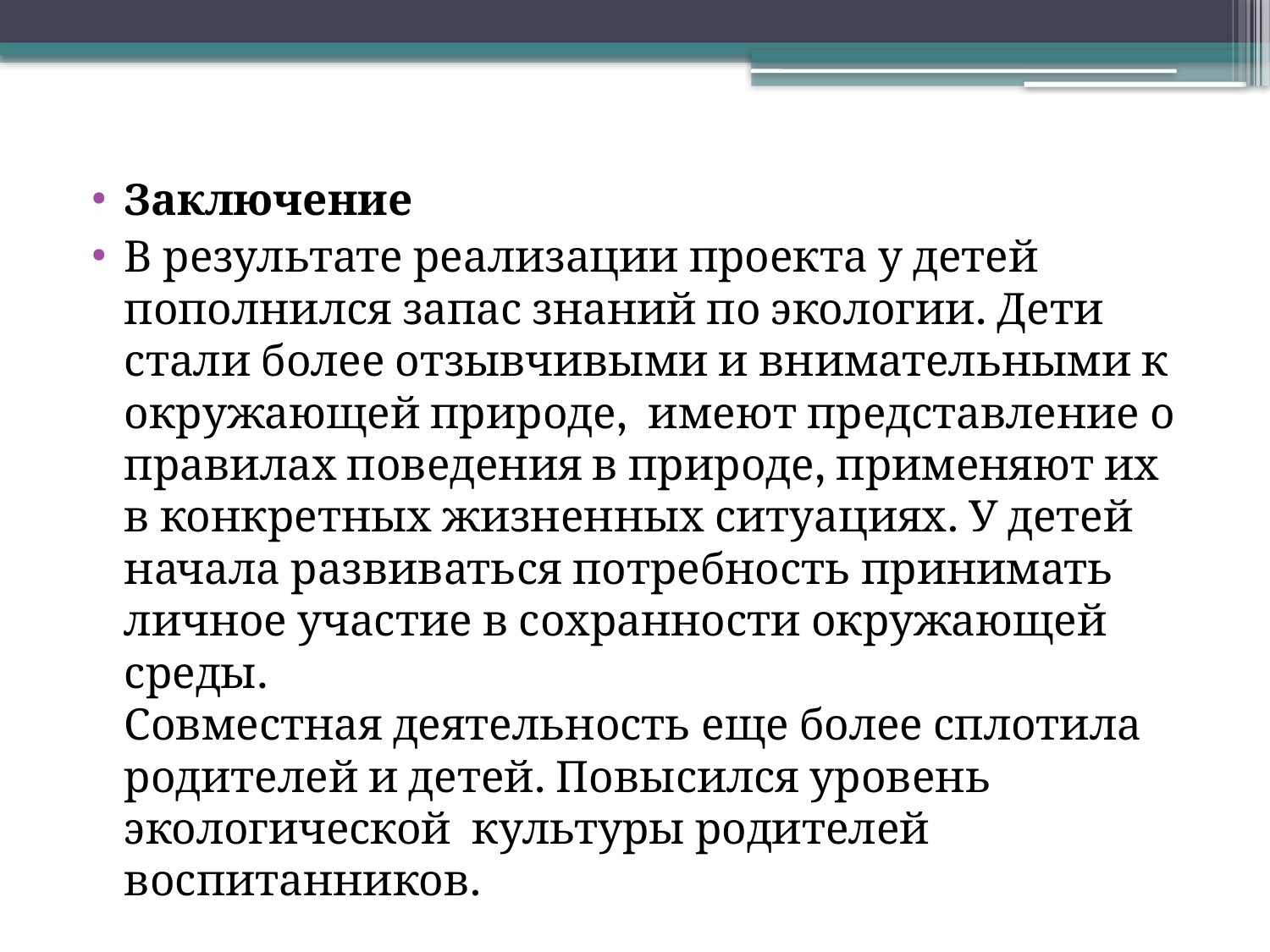

Заключение
В результате реализации проекта у детей пополнился запас знаний по экологии. Дети стали более отзывчивыми и внимательными к окружающей природе,  имеют представление о правилах поведения в природе, применяют их в конкретных жизненных ситуациях. У детей начала развиваться потребность принимать личное участие в сохранности окружающей среды.
Совместная деятельность еще более сплотила родителей и детей. Повысился уровень экологической  культуры родителей воспитанников.